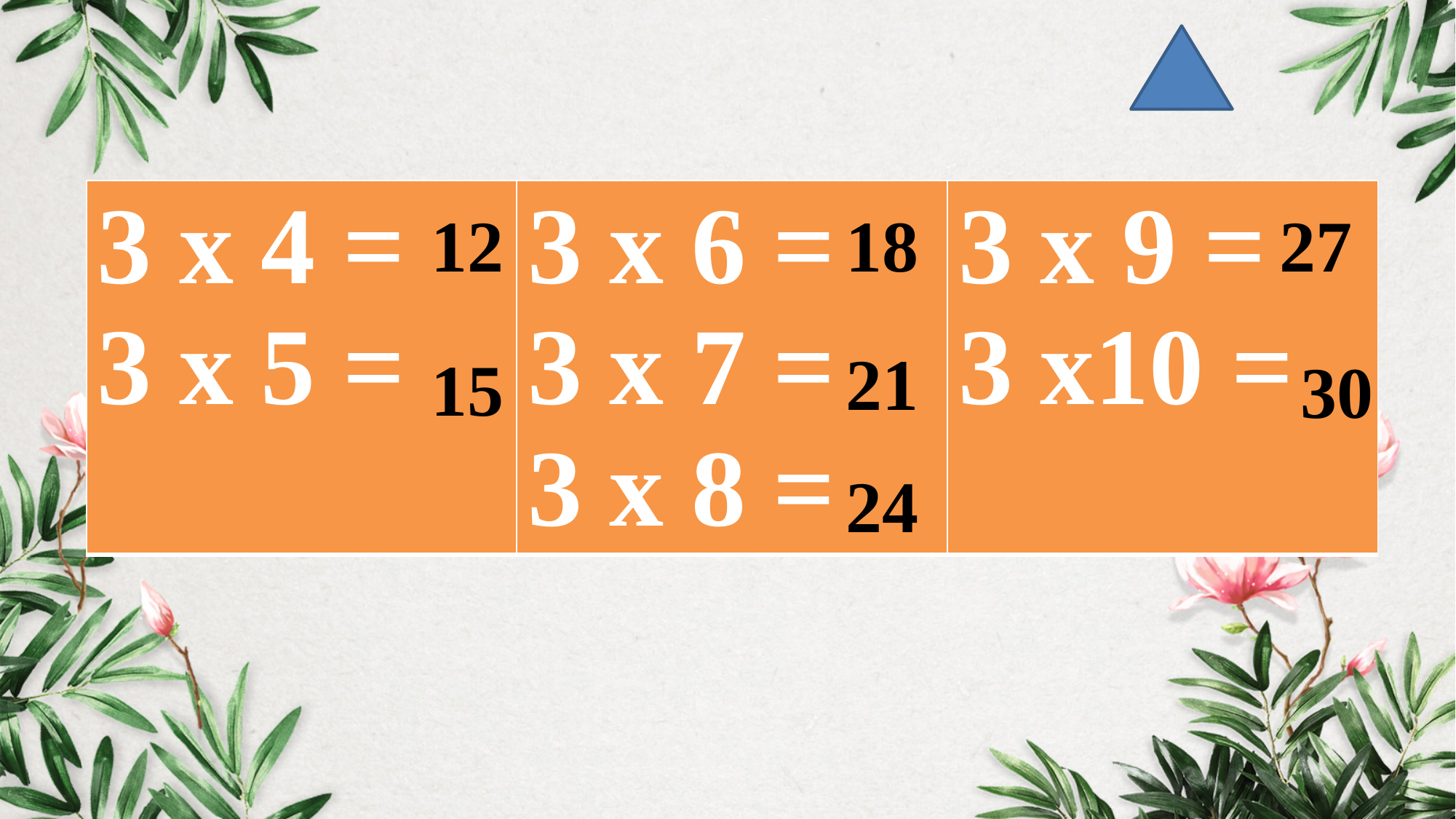

| 3 x 4 = 3 x 5 = | 3 x 6 = 3 x 7 = 3 x 8 = | 3 x 9 = 3 x10 = |
| --- | --- | --- |
12
18
27
21
15
30
24